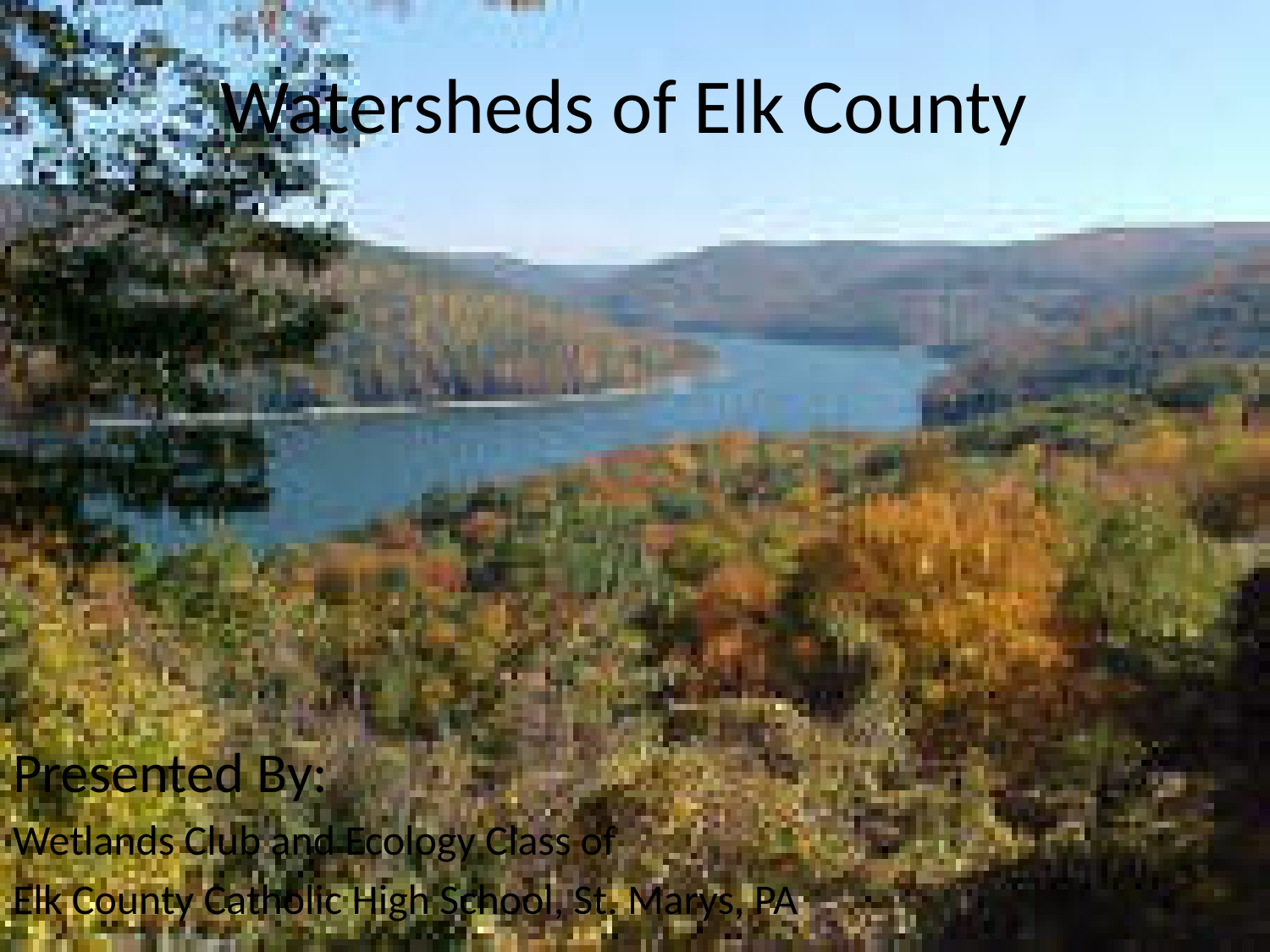

# Watersheds of Elk County
Presented By:
Wetlands Club and Ecology Class of
Elk County Catholic High School, St. Marys, PA